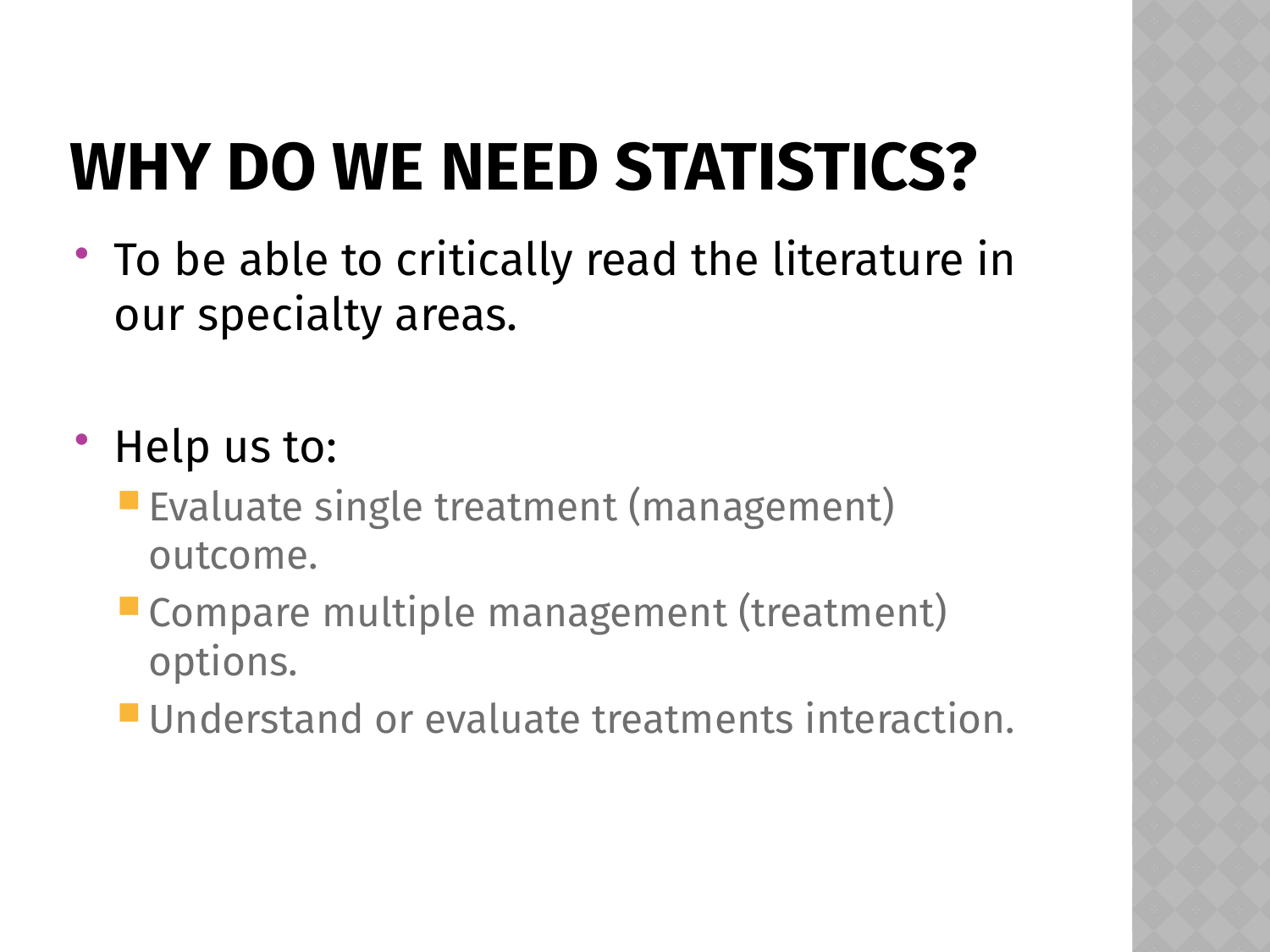

# Why do we need statistics?
To be able to critically read the literature in our specialty areas.

Help us to:
Evaluate single treatment (management) outcome.
Compare multiple management (treatment) options.
Understand or evaluate treatments interaction.